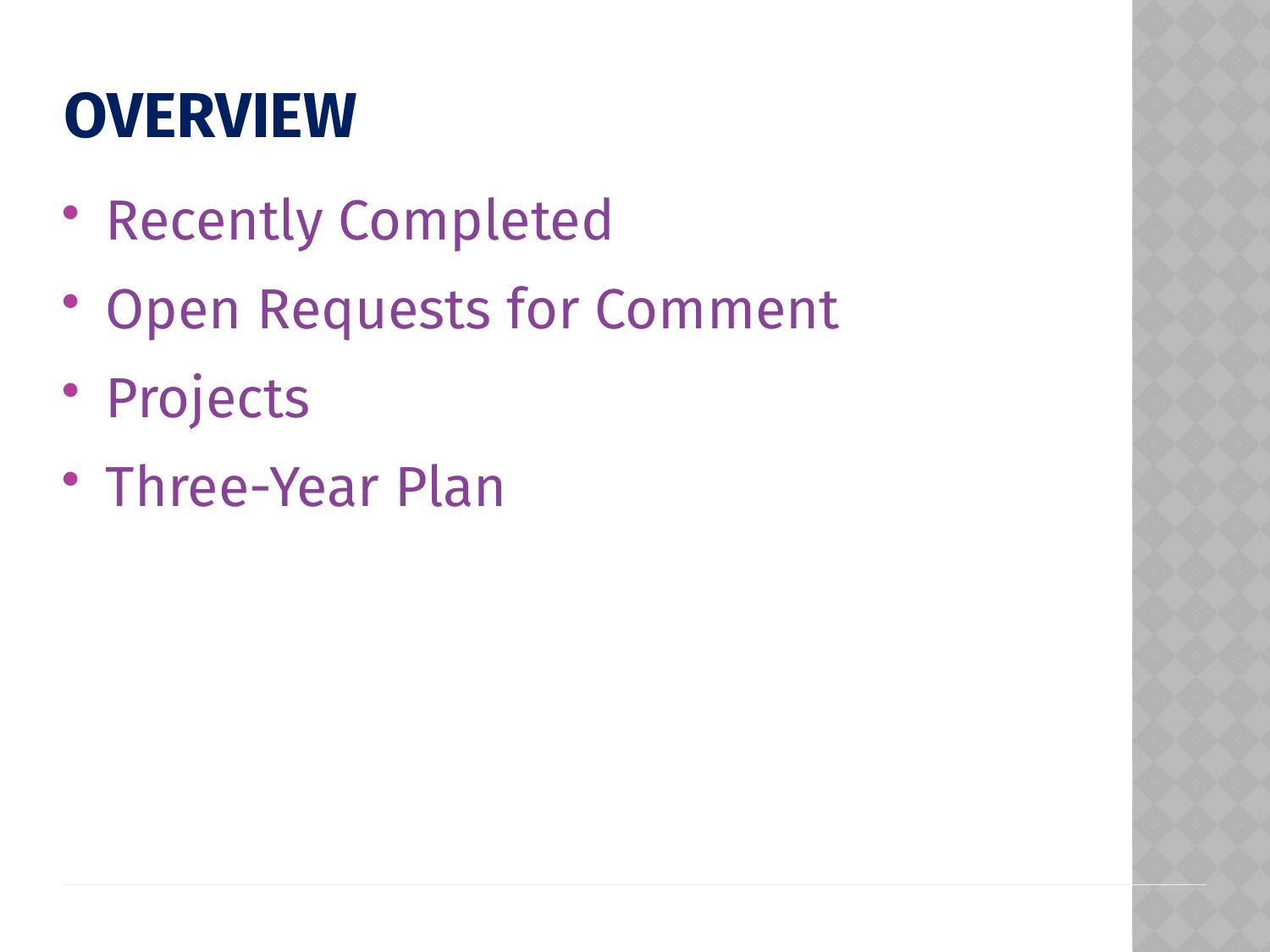

# Overview
 Recently Completed
 Open Requests for Comment
 Projects
 Three-Year Plan